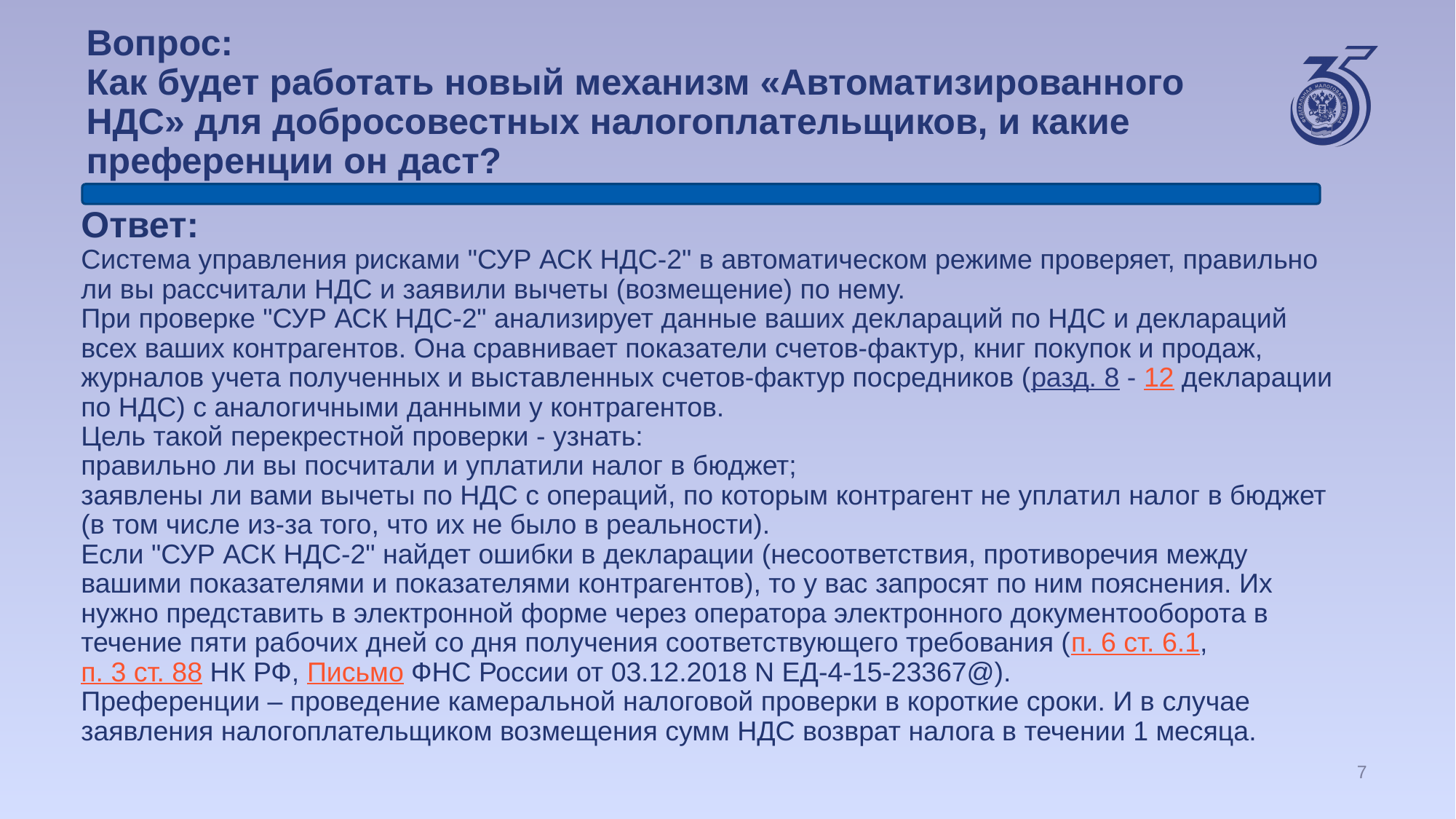

# Вопрос: Как будет работать новый механизм «Автоматизированного НДС» для добросовестных налогоплательщиков, и какие преференции он даст?

Ответ:
Система управления рисками "СУР АСК НДС-2" в автоматическом режиме проверяет, правильно ли вы рассчитали НДС и заявили вычеты (возмещение) по нему.
При проверке "СУР АСК НДС-2" анализирует данные ваших деклараций по НДС и деклараций всех ваших контрагентов. Она сравнивает показатели счетов-фактур, книг покупок и продаж, журналов учета полученных и выставленных счетов-фактур посредников (разд. 8 - 12 декларации по НДС) с аналогичными данными у контрагентов.
Цель такой перекрестной проверки - узнать:
правильно ли вы посчитали и уплатили налог в бюджет;
заявлены ли вами вычеты по НДС с операций, по которым контрагент не уплатил налог в бюджет (в том числе из-за того, что их не было в реальности).
Если "СУР АСК НДС-2" найдет ошибки в декларации (несоответствия, противоречия между вашими показателями и показателями контрагентов), то у вас запросят по ним пояснения. Их нужно представить в электронной форме через оператора электронного документооборота в течение пяти рабочих дней со дня получения соответствующего требования (п. 6 ст. 6.1, п. 3 ст. 88 НК РФ, Письмо ФНС России от 03.12.2018 N ЕД-4-15-23367@).
Преференции – проведение камеральной налоговой проверки в короткие сроки. И в случае заявления налогоплательщиком возмещения сумм НДС возврат налога в течении 1 месяца.

7